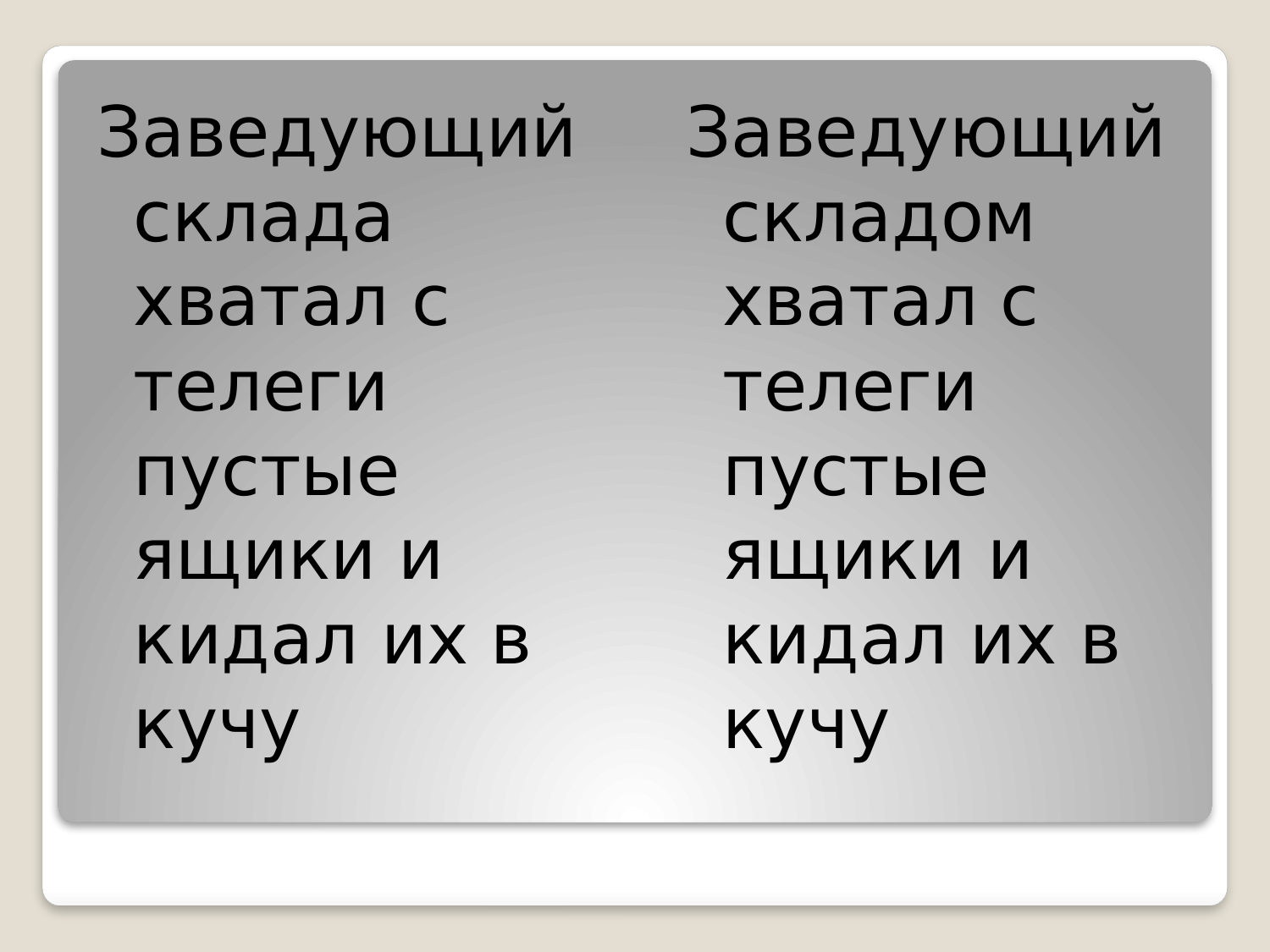

Заведующий склада хватал с телеги пустые ящики и кидал их в кучу
Заведующий складом хватал с телеги пустые ящики и кидал их в кучу
#